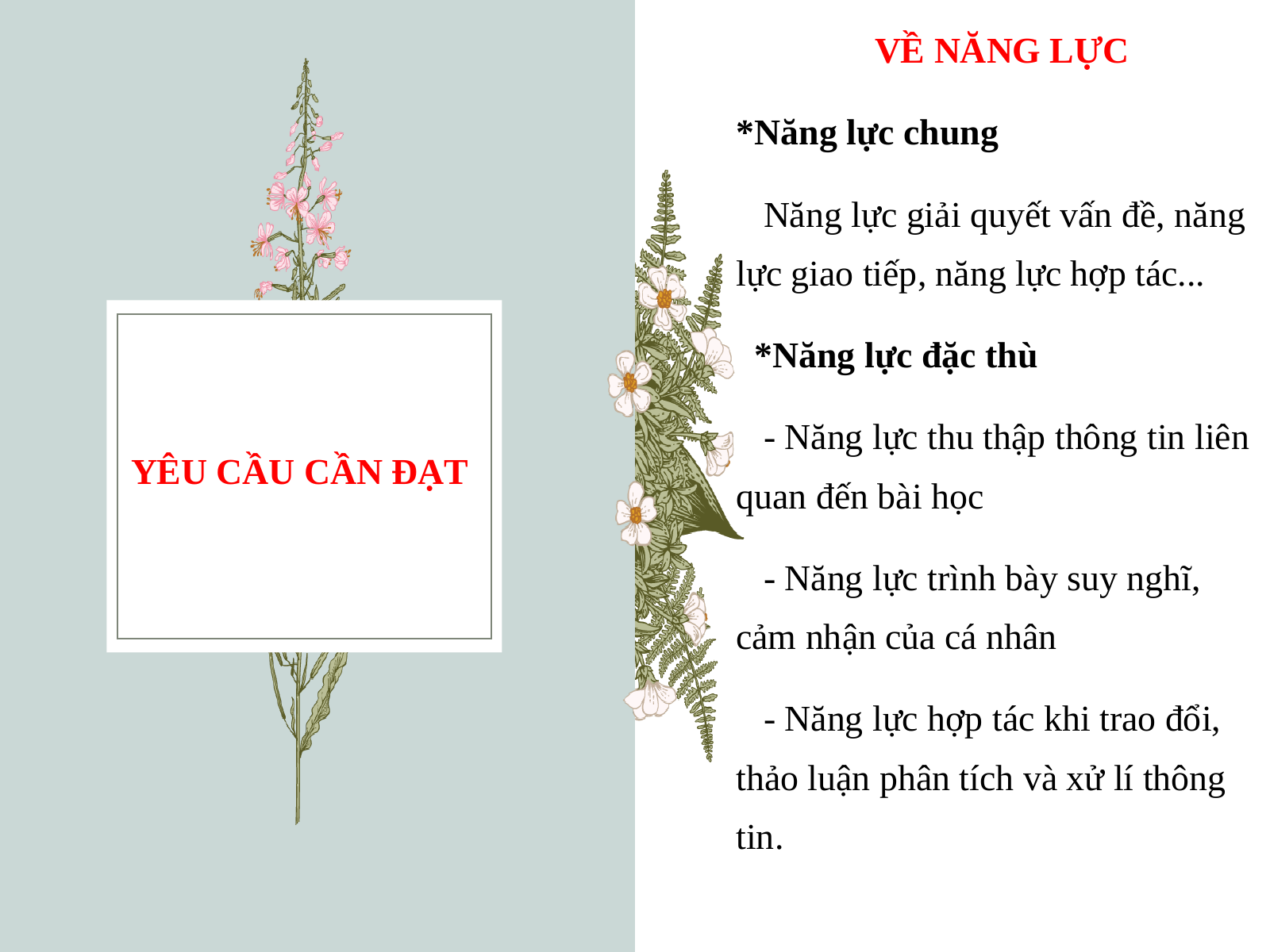

VỀ NĂNG LỰC
*Năng lực chung
   Năng lực giải quyết vấn đề, năng lực giao tiếp, năng lực hợp tác...
  *Năng lực đặc thù
   - Năng lực thu thập thông tin liên quan đến bài học
   - Năng lực trình bày suy nghĩ, cảm nhận của cá nhân
   - Năng lực hợp tác khi trao đổi, thảo luận phân tích và xử lí thông tin.
# YÊU CẦU CẦN ĐẠT